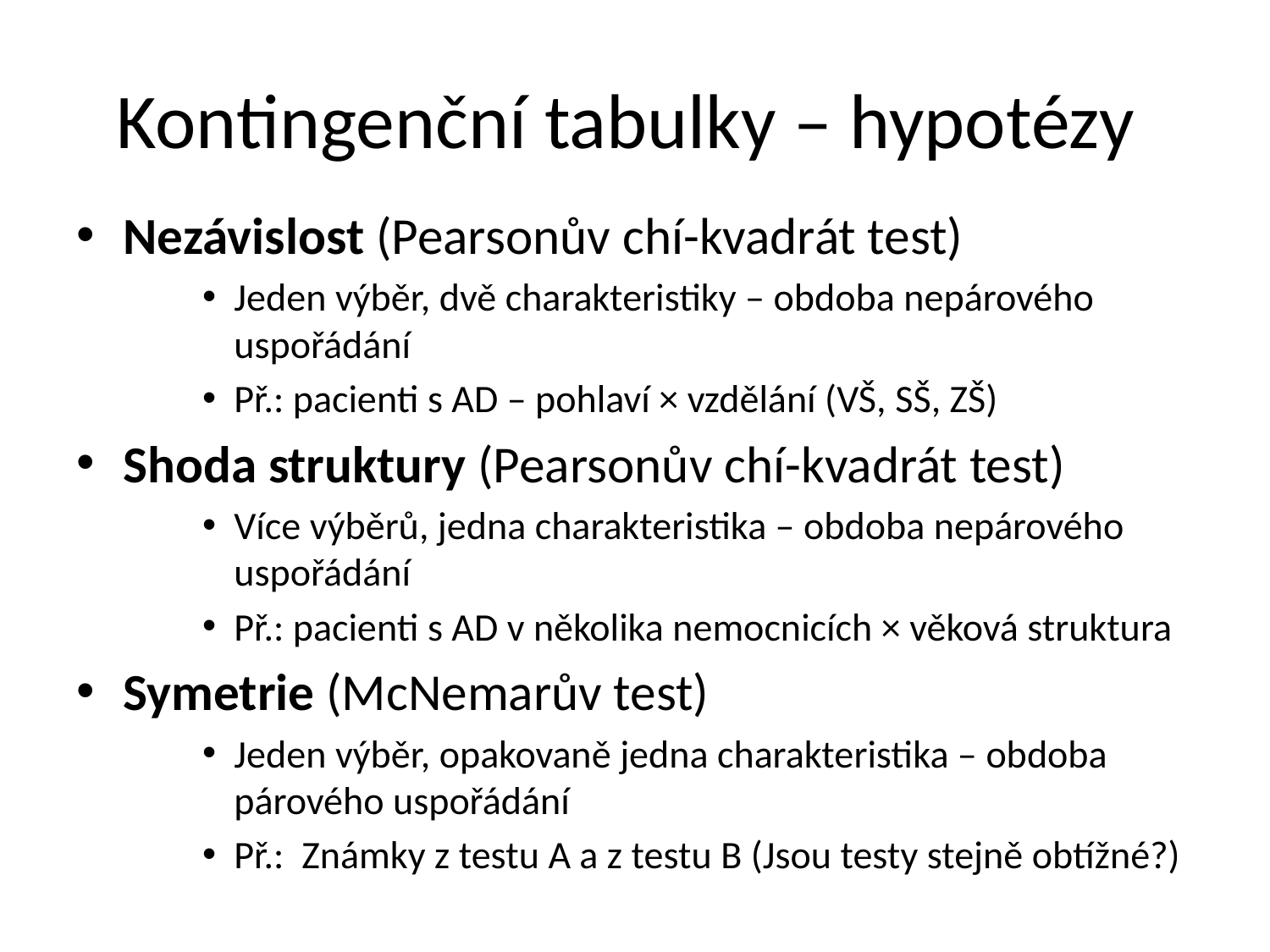

# Kontingenční tabulky – hypotézy
Nezávislost (Pearsonův chí-kvadrát test)
Jeden výběr, dvě charakteristiky – obdoba nepárového uspořádání
Př.: pacienti s AD – pohlaví × vzdělání (VŠ, SŠ, ZŠ)
Shoda struktury (Pearsonův chí-kvadrát test)
Více výběrů, jedna charakteristika – obdoba nepárového uspořádání
Př.: pacienti s AD v několika nemocnicích × věková struktura
Symetrie (McNemarův test)
Jeden výběr, opakovaně jedna charakteristika – obdoba párového uspořádání
Př.:  Známky z testu A a z testu B (Jsou testy stejně obtížné?)